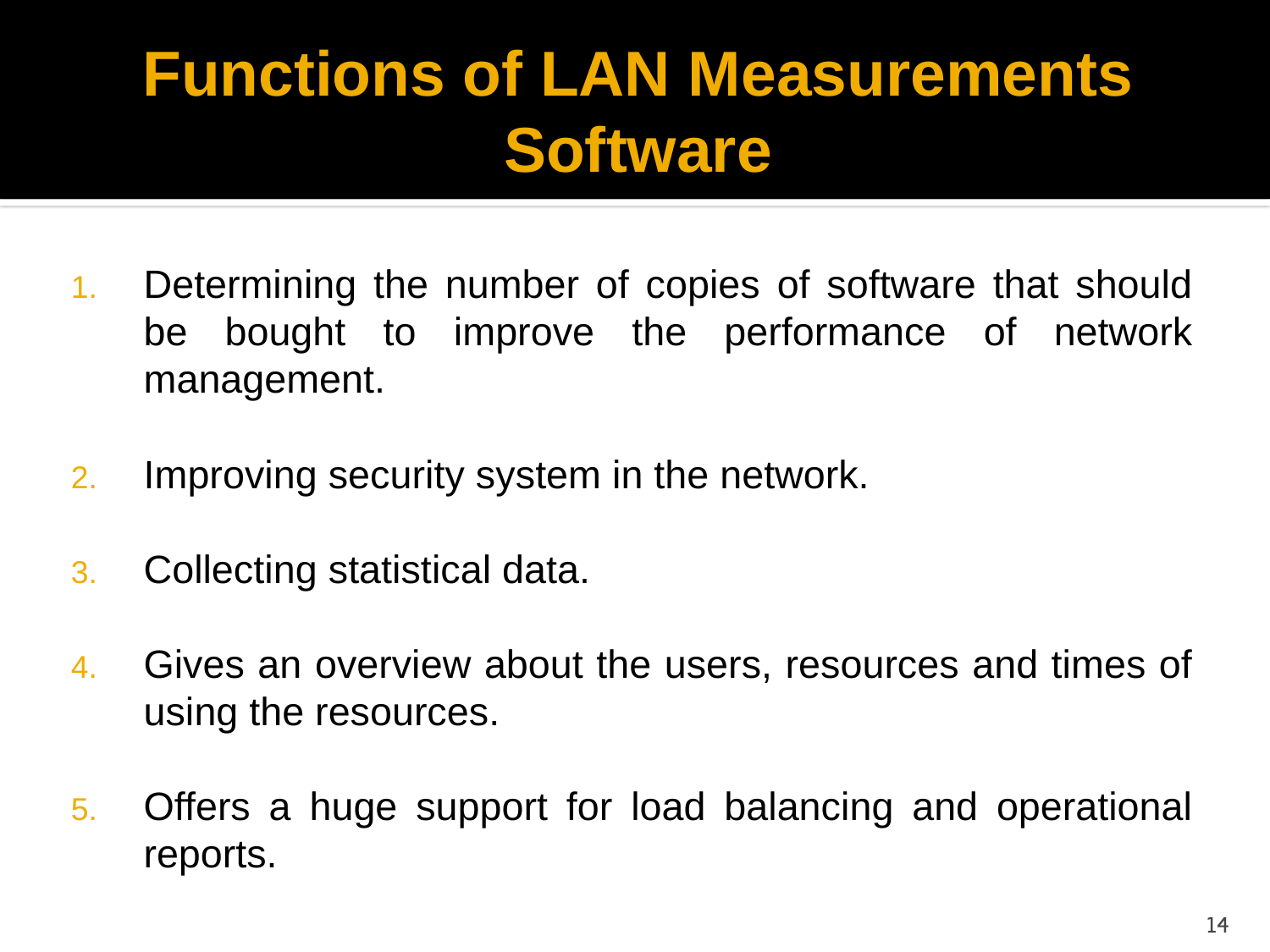

# Functions of LAN Measurements Software
Determining the number of copies of software that should be bought to improve the performance of network management.

Improving security system in the network.

Collecting statistical data.

Gives an overview about the users, resources and times of using the resources.

Offers a huge support for load balancing and operational reports.
14